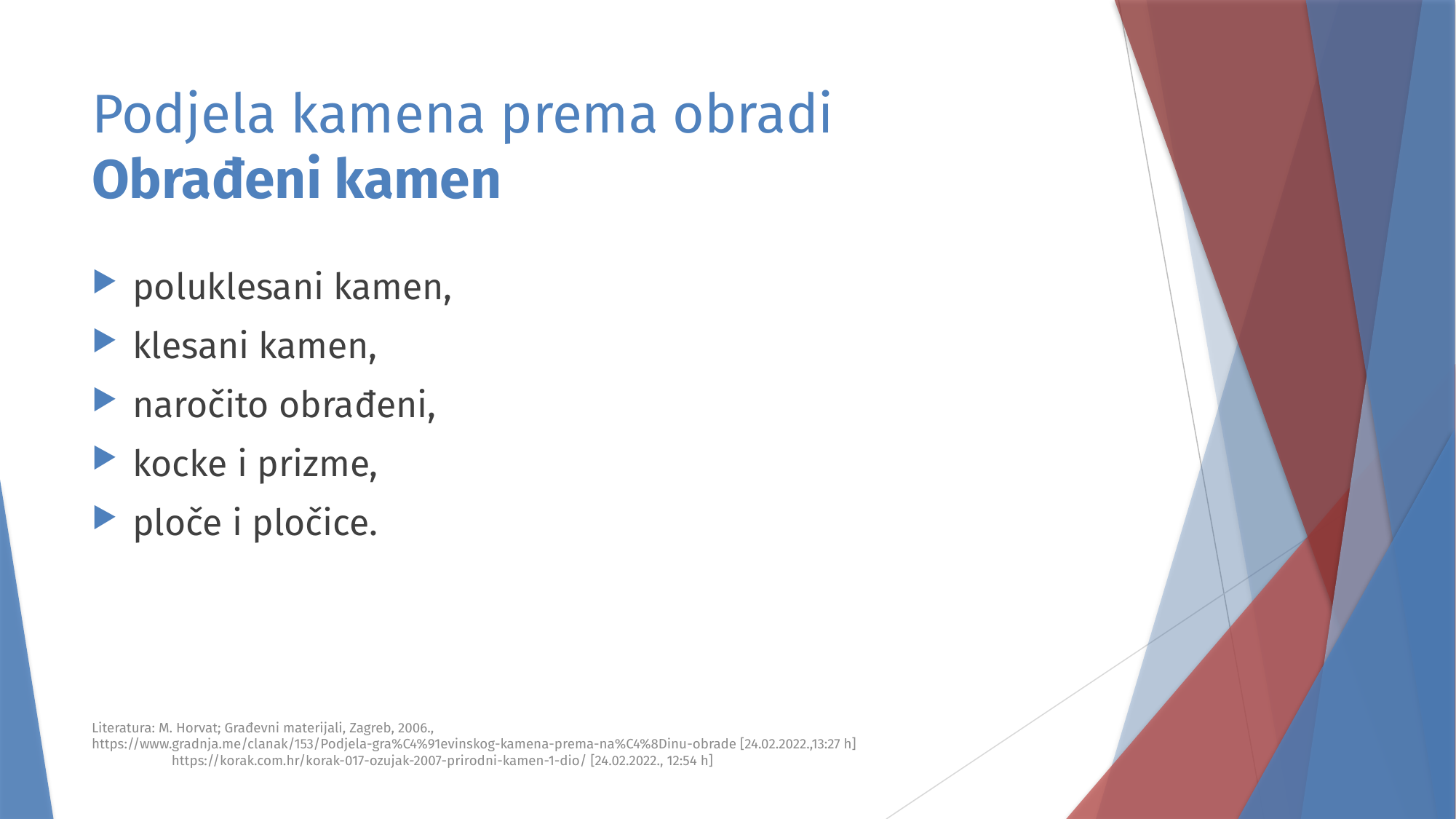

# Podjela kamena prema obradi Obrađeni kamen
poluklesani kamen,
klesani kamen,
naročito obrađeni,
kocke i prizme,
ploče i pločice.
Literatura: M. Horvat; Građevni materijali, Zagreb, 2006.,                                                https://www.gradnja.me/clanak/153/Podjela-gra%C4%91evinskog-kamena-prema-na%C4%8Dinu-obrade [24.02.2022.,13:27 h]                          https://korak.com.hr/korak-017-ozujak-2007-prirodni-kamen-1-dio/ [24.02.2022., 12:54 h]